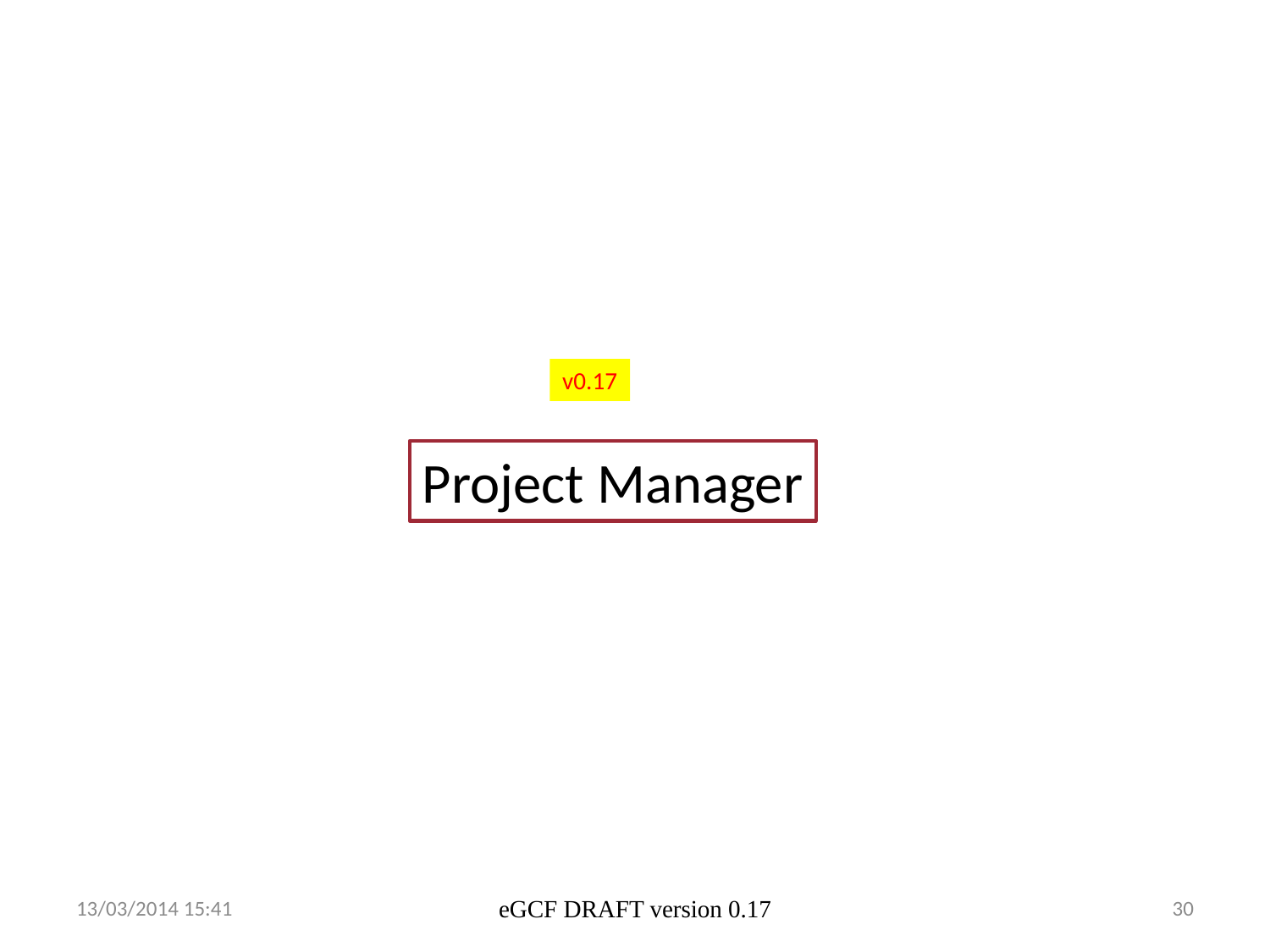

v0.17
Project Manager
13/03/2014 15:41
eGCF DRAFT version 0.17
30